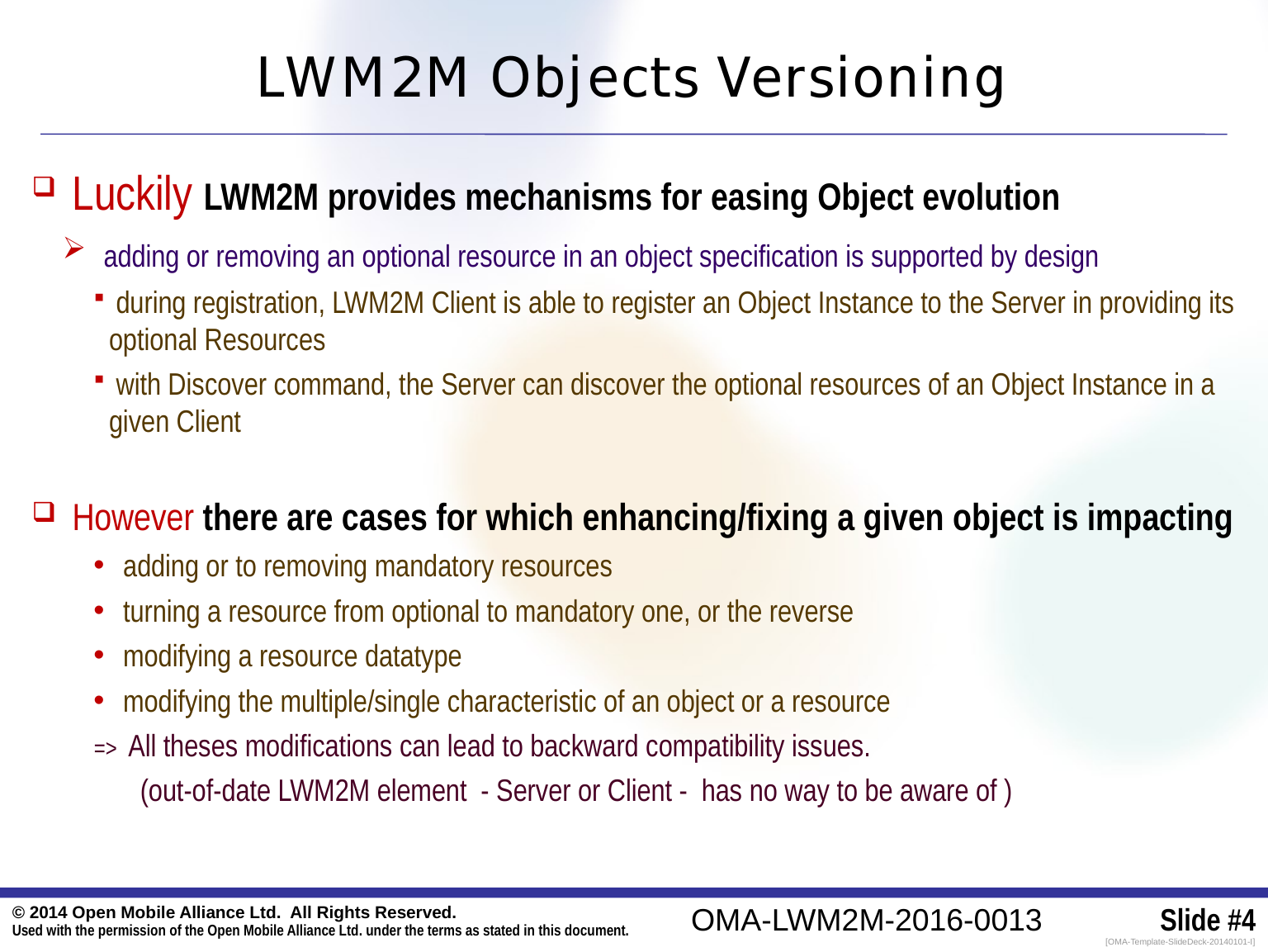

# LWM2M Objects Versioning
  Luckily LWM2M provides mechanisms for easing Object evolution
  adding or removing an optional resource in an object specification is supported by design
 during registration, LWM2M Client is able to register an Object Instance to the Server in providing its optional Resources
 with Discover command, the Server can discover the optional resources of an Object Instance in a given Client

  However there are cases for which enhancing/fixing a given object is impacting
  adding or to removing mandatory resources
  turning a resource from optional to mandatory one, or the reverse
  modifying a resource datatype
  modifying the multiple/single characteristic of an object or a resource
     =>  All theses modifications can lead to backward compatibility issues.
           (out-of-date LWM2M element  - Server or Client -  has no way to be aware of )